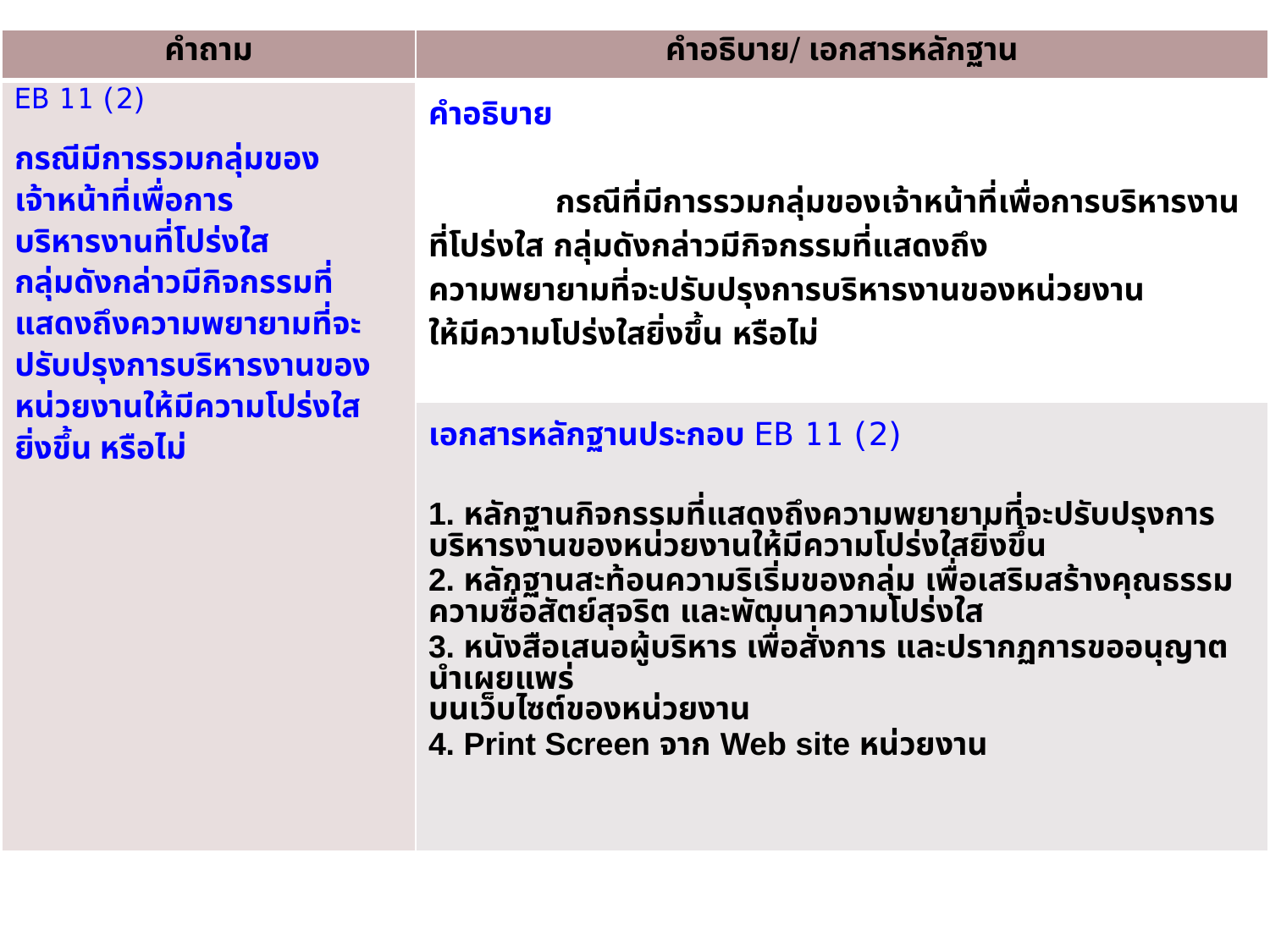

| คำถาม | คำอธิบาย/เอกสารหลักฐาน |
| --- | --- |
| EB 11 (2) กรณีมีการรวมกลุ่มของ เจ้าหน้าที่เพื่อการ บริหารงานที่โปร่งใส กลุ่มดังกล่าวมีกิจกรรมที่ แสดงถึงความพยายามที่จะ ปรับปรุงการบริหารงานของ หน่วยงานให้มีความโปร่งใส ยิ่งขึ้น หรือไม่ | คำอธิบาย กรณีที่มีการรวมกลุ่มของเจ้าหน้าที่เพื่อการบริหารงานที่โปร่งใส กลุ่มดังกล่าวมีกิจกรรมที่แสดงถึง ความพยายามที่จะปรับปรุงการบริหารงานของหน่วยงาน ให้มีความโปร่งใสยิ่งขึ้น หรือไม่ |
|  | เอกสารหลักฐานประกอบ EB 11 (2) 1. หลักฐานกิจกรรมที่แสดงถึงความพยายามที่จะปรับปรุงการบริหารงานของหน่วยงานให้มีความโปร่งใสยิ่งขึ้น 2. หลักฐานสะท้อนความริเริ่มของกลุ่ม เพื่อเสริมสร้างคุณธรรม ความซื่อสัตย์สุจริต และพัฒนาความโปร่งใส 3. หนังสือเสนอผู้บริหาร เพื่อสั่งการ และปรากฏการขออนุญาตนำเผยแพร่ บนเว็บไซต์ของหน่วยงาน 4. Print Screen จาก Web site หน่วยงาน |